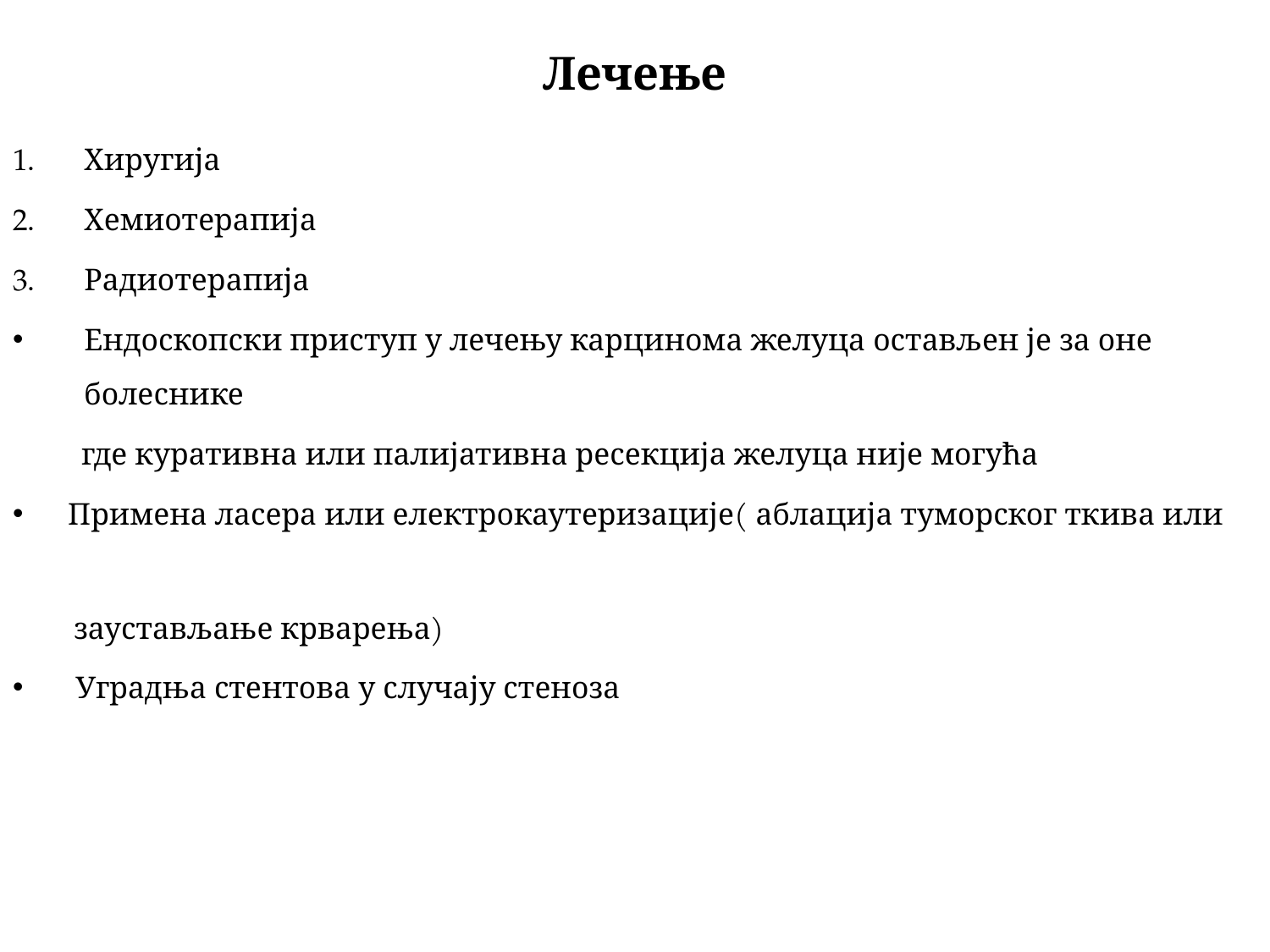

# Лечење
Хиругија
Хемиотерапија
Радиотерапија
Ендоскопски приступ у лечењу карцинома желуца остављен је за оне болеснике
         где куративна или палијативна ресекција желуца није могућа
 Примена ласера или електрокаутеризације( аблација туморског ткива или
        заустављање крварења)
  Уградња стентова у случају стеноза